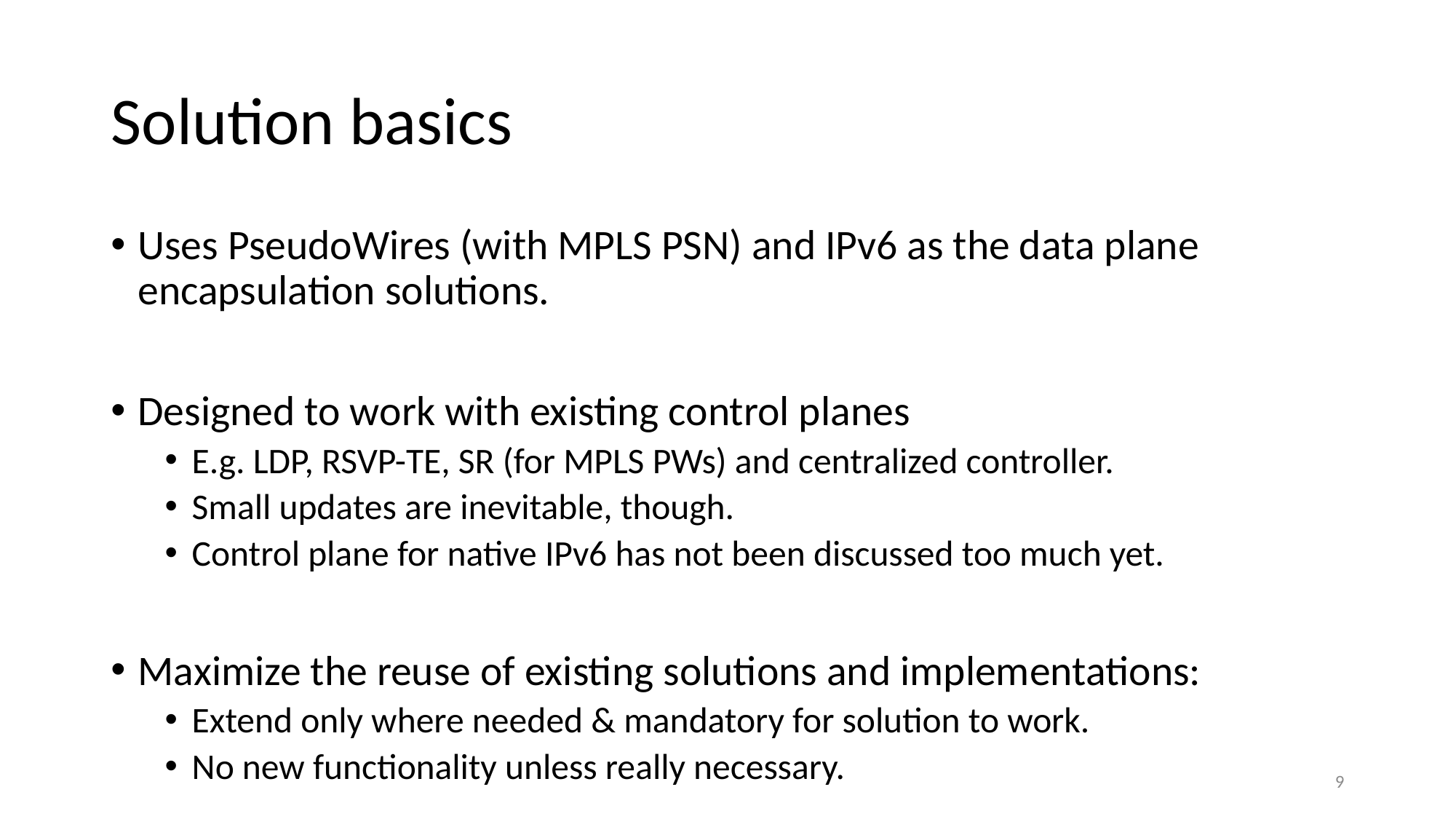

# Solution basics
Uses PseudoWires (with MPLS PSN) and IPv6 as the data plane encapsulation solutions.

Designed to work with existing control planes
E.g. LDP, RSVP-TE, SR (for MPLS PWs) and centralized controller.
Small updates are inevitable, though.
Control plane for native IPv6 has not been discussed too much yet.

Maximize the reuse of existing solutions and implementations:
Extend only where needed & mandatory for solution to work.
No new functionality unless really necessary.
9